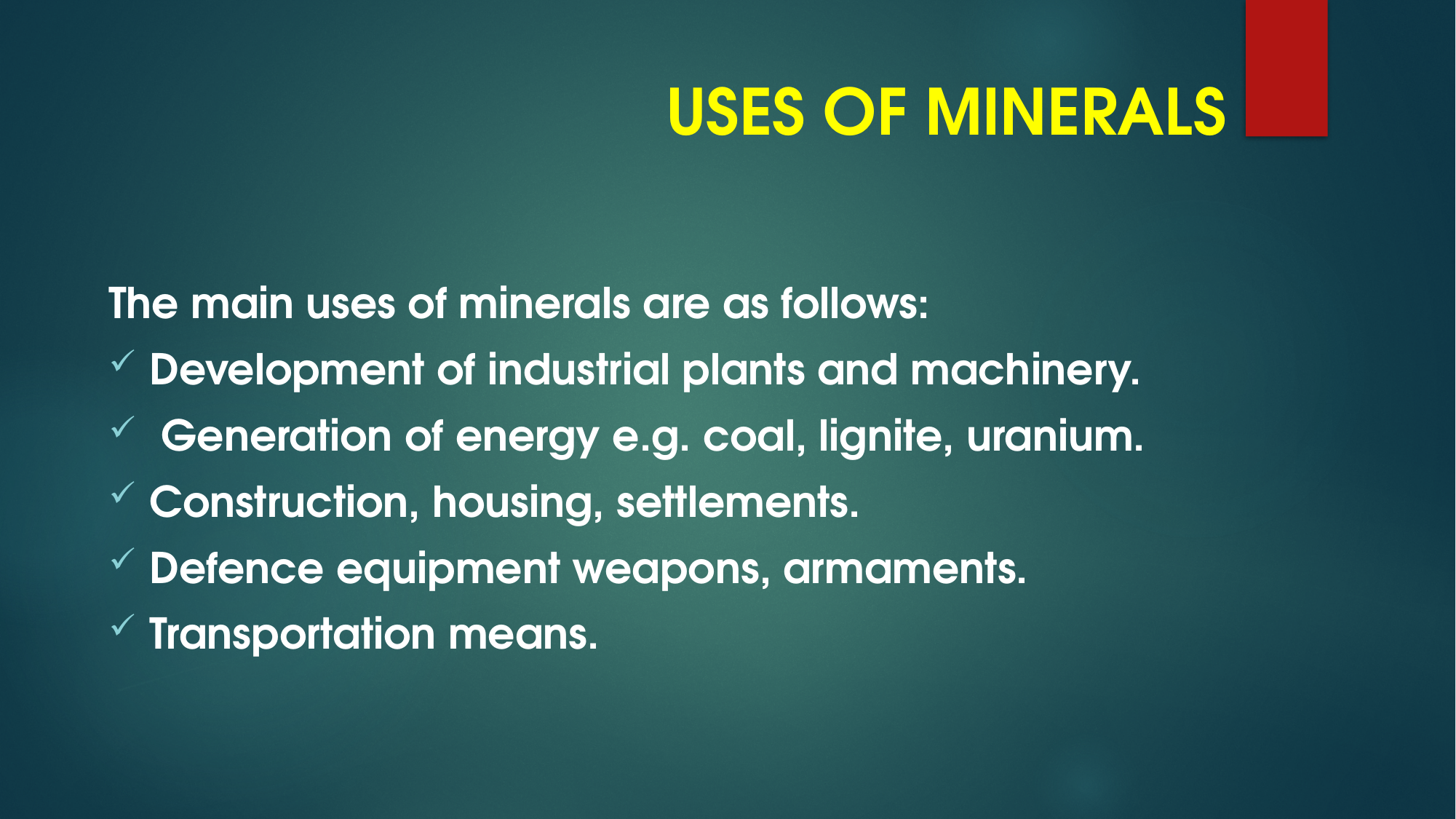

# USES OF MINERALS
The main uses of minerals are as follows:
Development of industrial plants and machinery.
 Generation of energy e.g. coal, lignite, uranium.
Construction, housing, settlements.
Defence equipment weapons, armaments.
Transportation means.